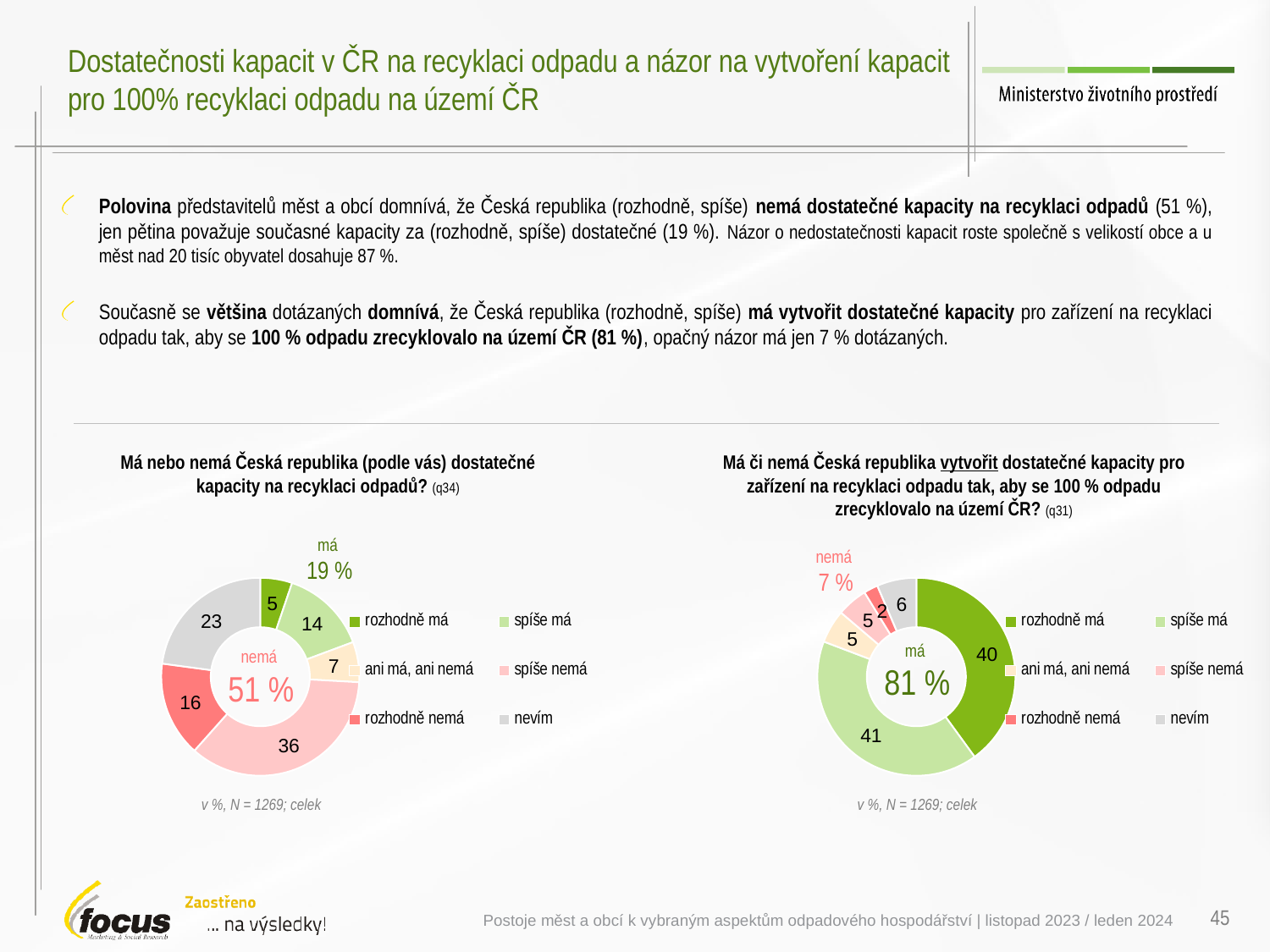

# Dostatečnosti kapacit v ČR na recyklaci odpadu a názor na vytvoření kapacit pro 100% recyklaci odpadu na území ČR
Polovina představitelů měst a obcí domnívá, že Česká republika (rozhodně, spíše) nemá dostatečné kapacity na recyklaci odpadů (51 %), jen pětina považuje současné kapacity za (rozhodně, spíše) dostatečné (19 %). Názor o nedostatečnosti kapacit roste společně s velikostí obce a u měst nad 20 tisíc obyvatel dosahuje 87 %.

Současně se většina dotázaných domnívá, že Česká republika (rozhodně, spíše) má vytvořit dostatečné kapacity pro zařízení na recyklaci odpadu tak, aby se 100 % odpadu zrecyklovalo na území ČR (81 %), opačný názor má jen 7 % dotázaných.
Má nebo nemá Česká republika (podle vás) dostatečné kapacity na recyklaci odpadů? (q34)
Má či nemá Česká republika vytvořit dostatečné kapacity pro zařízení na recyklaci odpadu tak, aby se 100 % odpadu zrecyklovalo na území ČR? (q31)
má
19 %
nemá
7 %

### Chart

| Category |  |
|---|---|
| rozhodně má | 5.203853312208 |
| spíše má | 14.1109817355 |
| ani má, ani nemá | 6.56946538358 |
| spíše nemá | 35.69160680905 |
| rozhodně nemá | 15.54788344454 |
| nevím | 22.87620931513 |

### Chart

| Category |  |
|---|---|
| rozhodně má | 39.9953781595 |
| spíše má | 40.77958637532 |
| ani má, ani nemá | 5.443463565151 |
| spíše nemá | 5.006106303264 |
| rozhodně nemá | 2.332428280038 |
| nevím | 6.443037316729 |
má
81 %
nemá
51 %
v %, N = 1269; celek
v %, N = 1269; celek